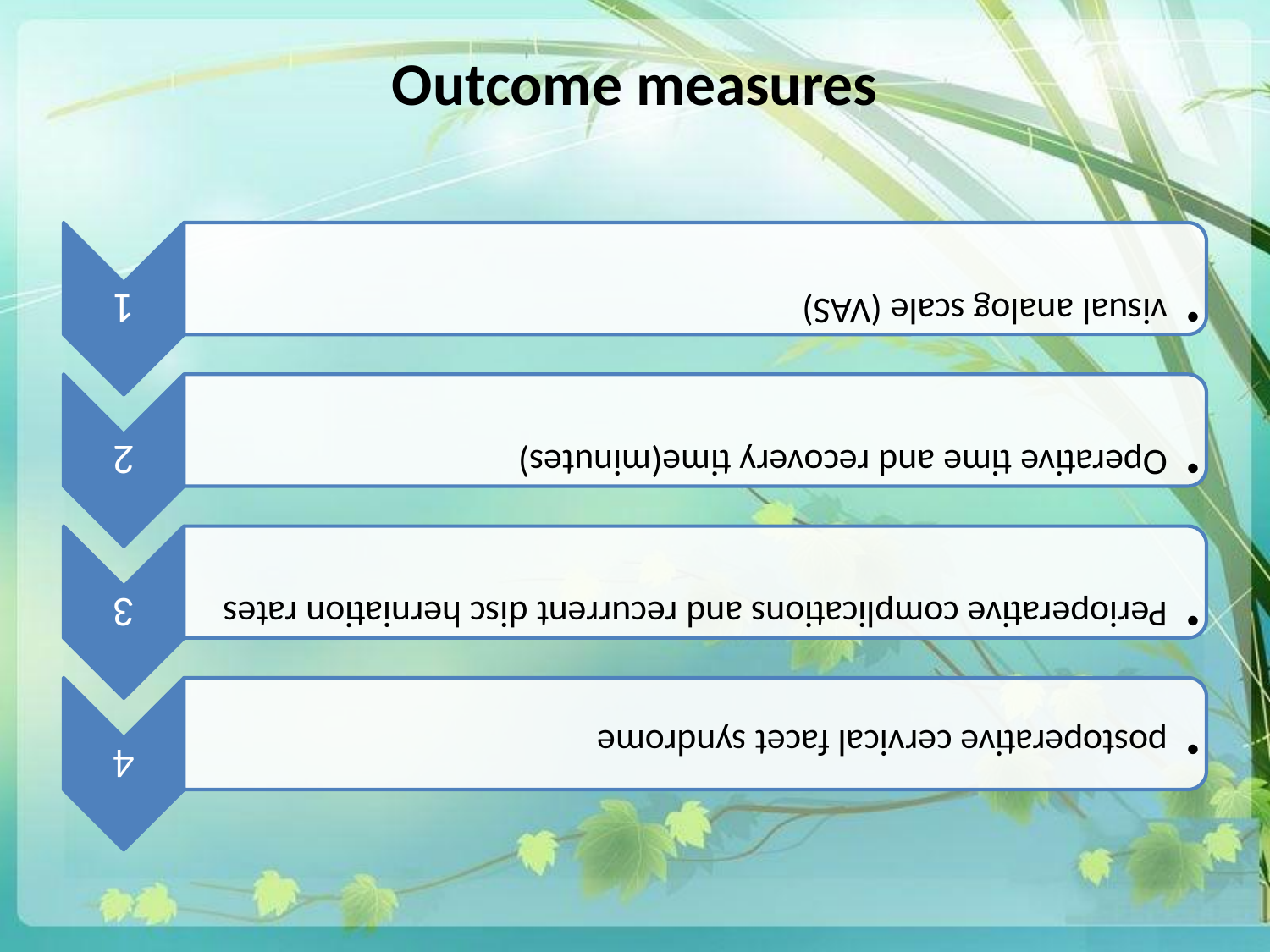

# Outcome measures
1
visual analog scale (VAS)

2
Operative time and recovery time(minutes)

3
Perioperative complications and recurrent disc herniation rates

4
postoperative cervical facet syndrome